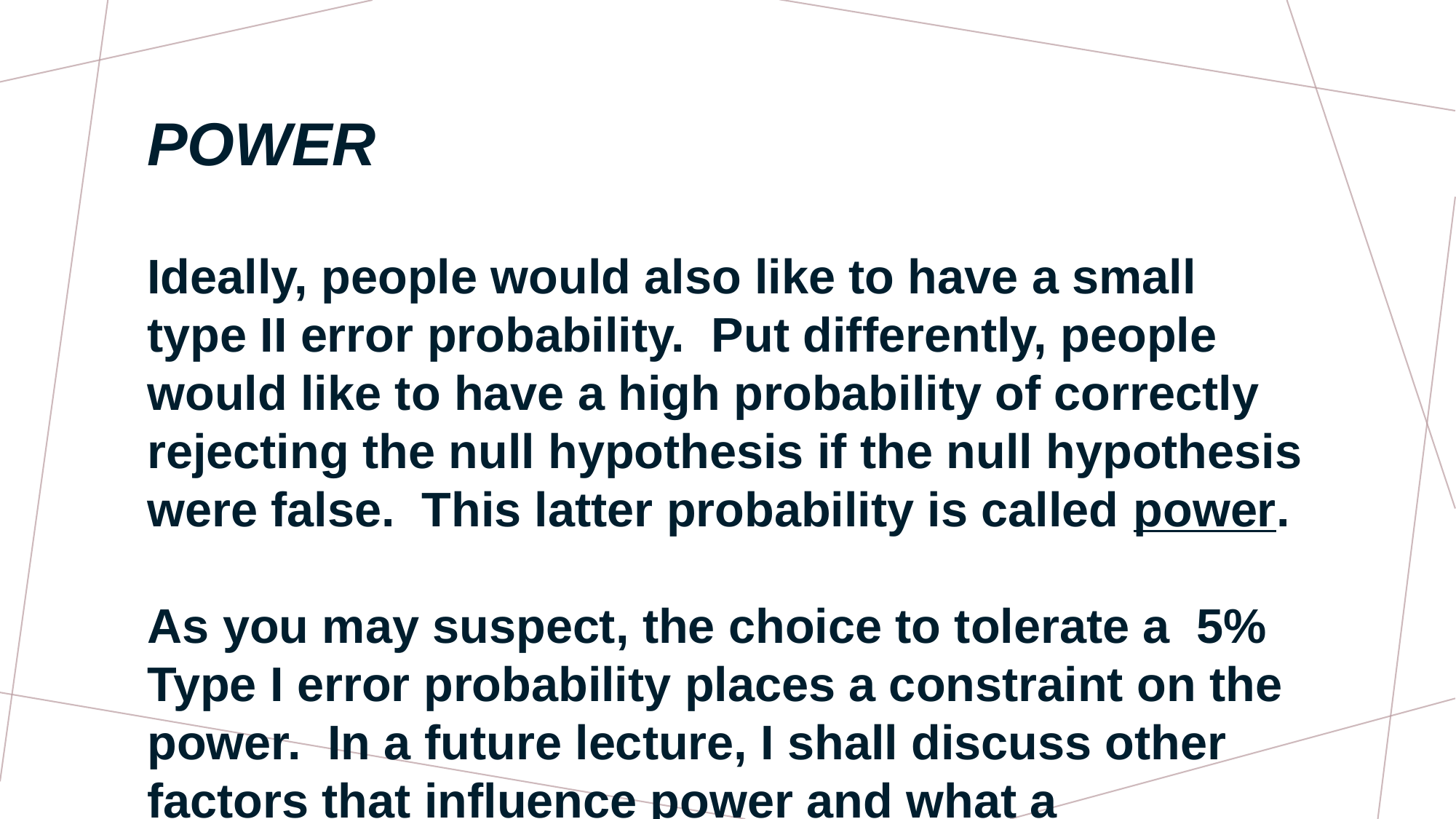

# POWER
Ideally, people would also like to have a small type II error probability.  Put differently, people would like to have a high probability of correctly rejecting the null hypothesis if the null hypothesis were false.  This latter probability is called power.

As you may suspect, the choice to tolerate a  5%  Type I error probability places a constraint on the power.  In a future lecture, I shall discuss other factors that influence power and what a researcher can do to improve power.